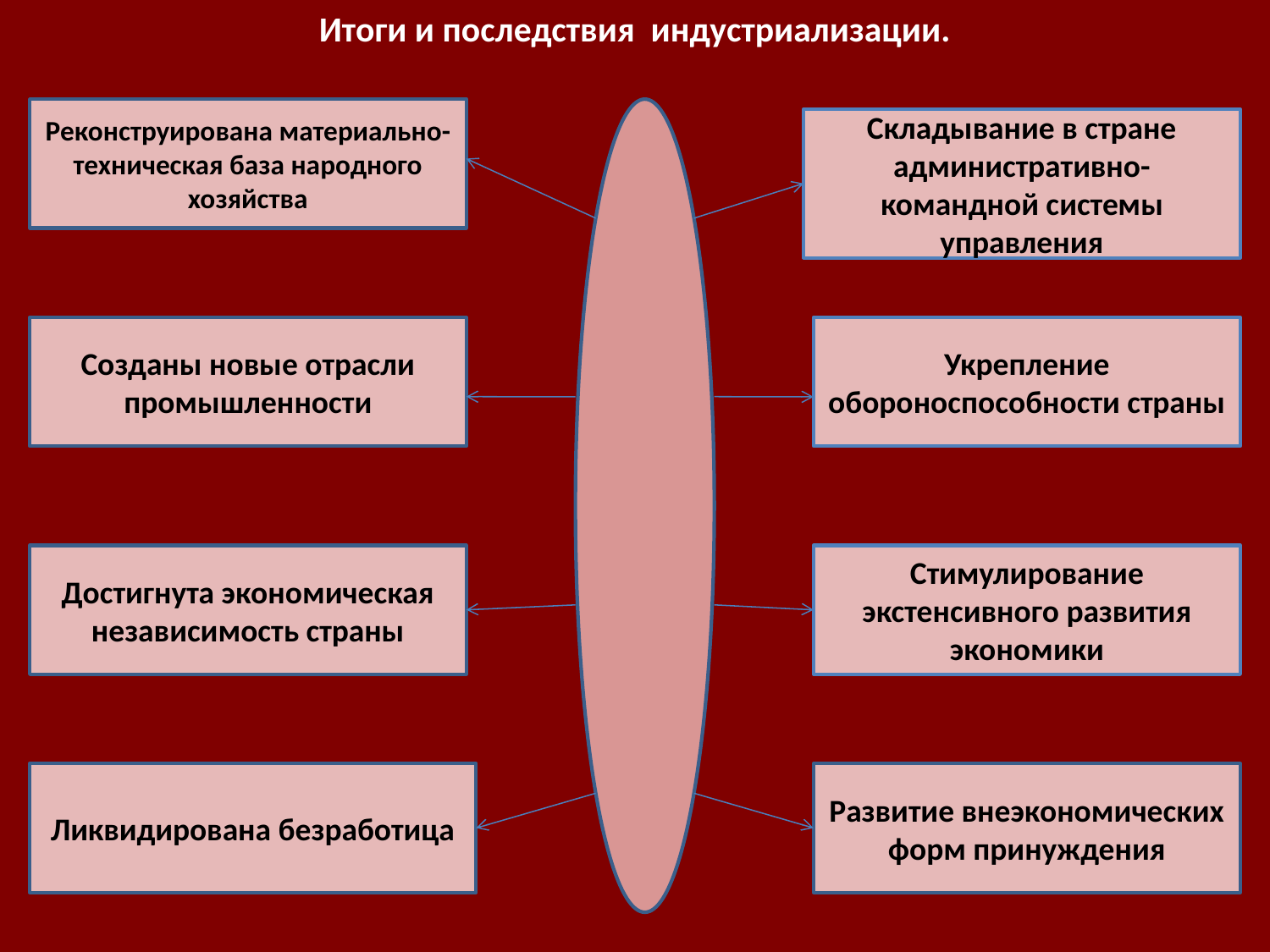

Итоги и последствия  индустриализации.
Реконструирована материально-техническая база народного хозяйства

Складывание в стране административно-командной системы управления
Созданы новые отрасли промышленности
Укрепление обороноспособности страны
Достигнута экономическая независимость страны
Стимулирование экстенсивного развития экономики
Ликвидирована безработица
Развитие внеэкономических форм принуждения